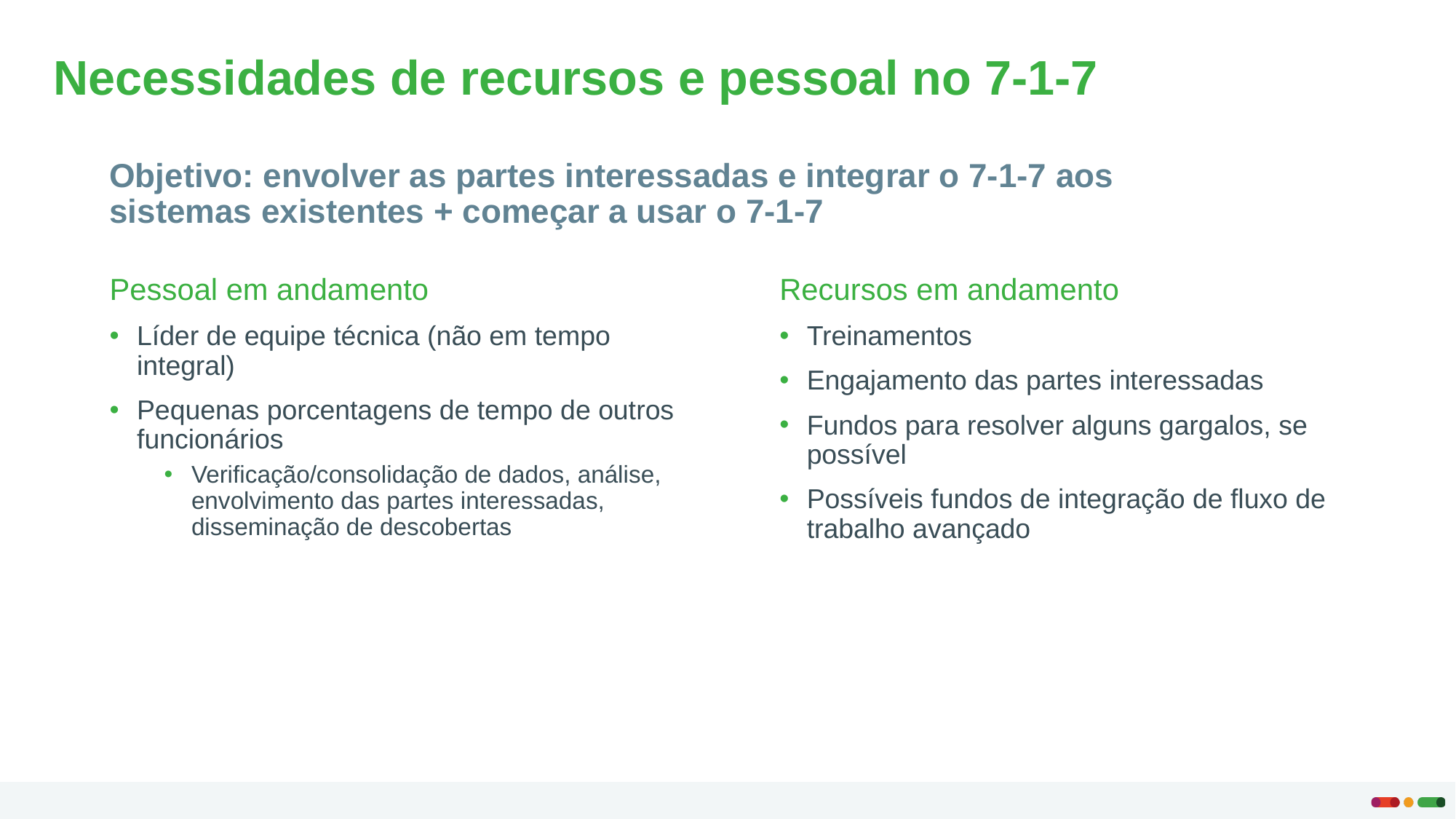

# Necessidades de recursos e pessoal no 7-1-7
Objetivo: envolver as partes interessadas e integrar o 7-1-7 aos sistemas existentes + começar a usar o 7-1-7
Pessoal em andamento
Líder de equipe técnica (não em tempo integral)
Pequenas porcentagens de tempo de outros funcionários
Verificação/consolidação de dados, análise, envolvimento das partes interessadas, disseminação de descobertas

Recursos em andamento
Treinamentos
Engajamento das partes interessadas
Fundos para resolver alguns gargalos, se possível
Possíveis fundos de integração de fluxo de trabalho avançado